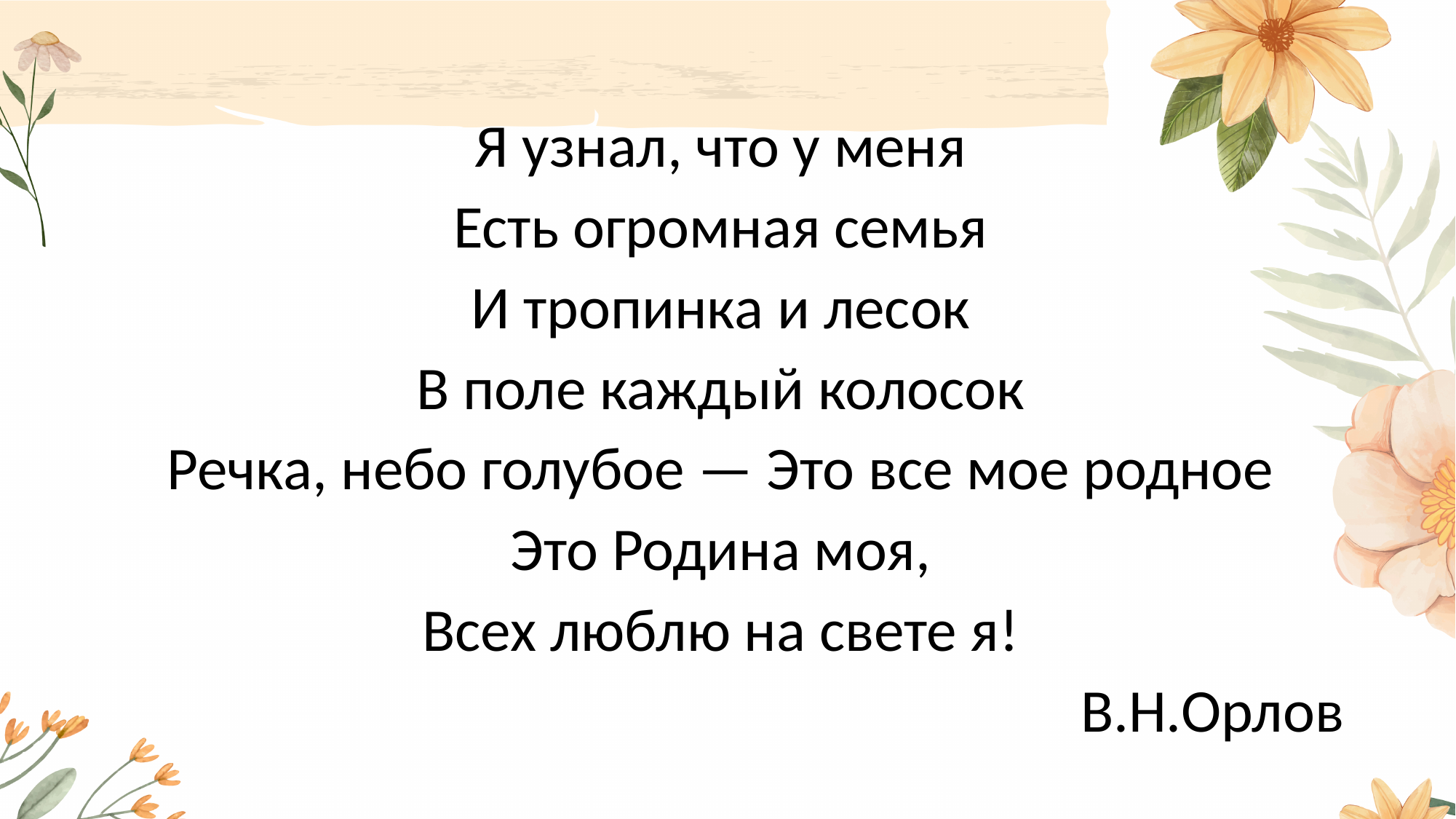

Я узнал, что у меня
Есть огромная семья
И тропинка и лесок
В поле каждый колосок
Речка, небо голубое — Это все мое родное
Это Родина моя,
Всех люблю на свете я!
В.Н.Орлов